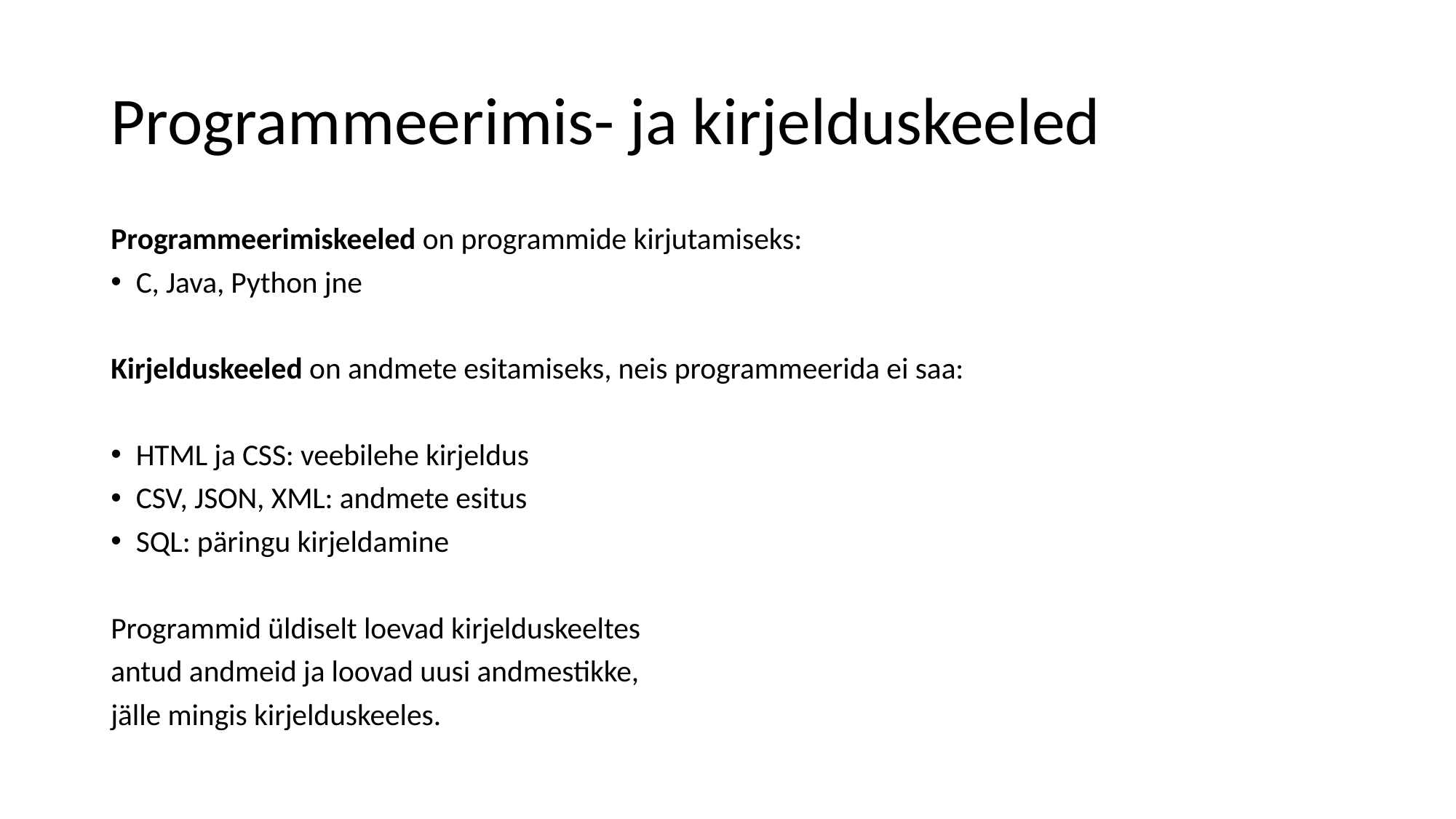

# Programmeerimis- ja kirjelduskeeled
Programmeerimiskeeled on programmide kirjutamiseks:
C, Java, Python jne

Kirjelduskeeled on andmete esitamiseks, neis programmeerida ei saa:

HTML ja CSS: veebilehe kirjeldus
CSV, JSON, XML: andmete esitus
SQL: päringu kirjeldamine

Programmid üldiselt loevad kirjelduskeeltes
antud andmeid ja loovad uusi andmestikke,
jälle mingis kirjelduskeeles.